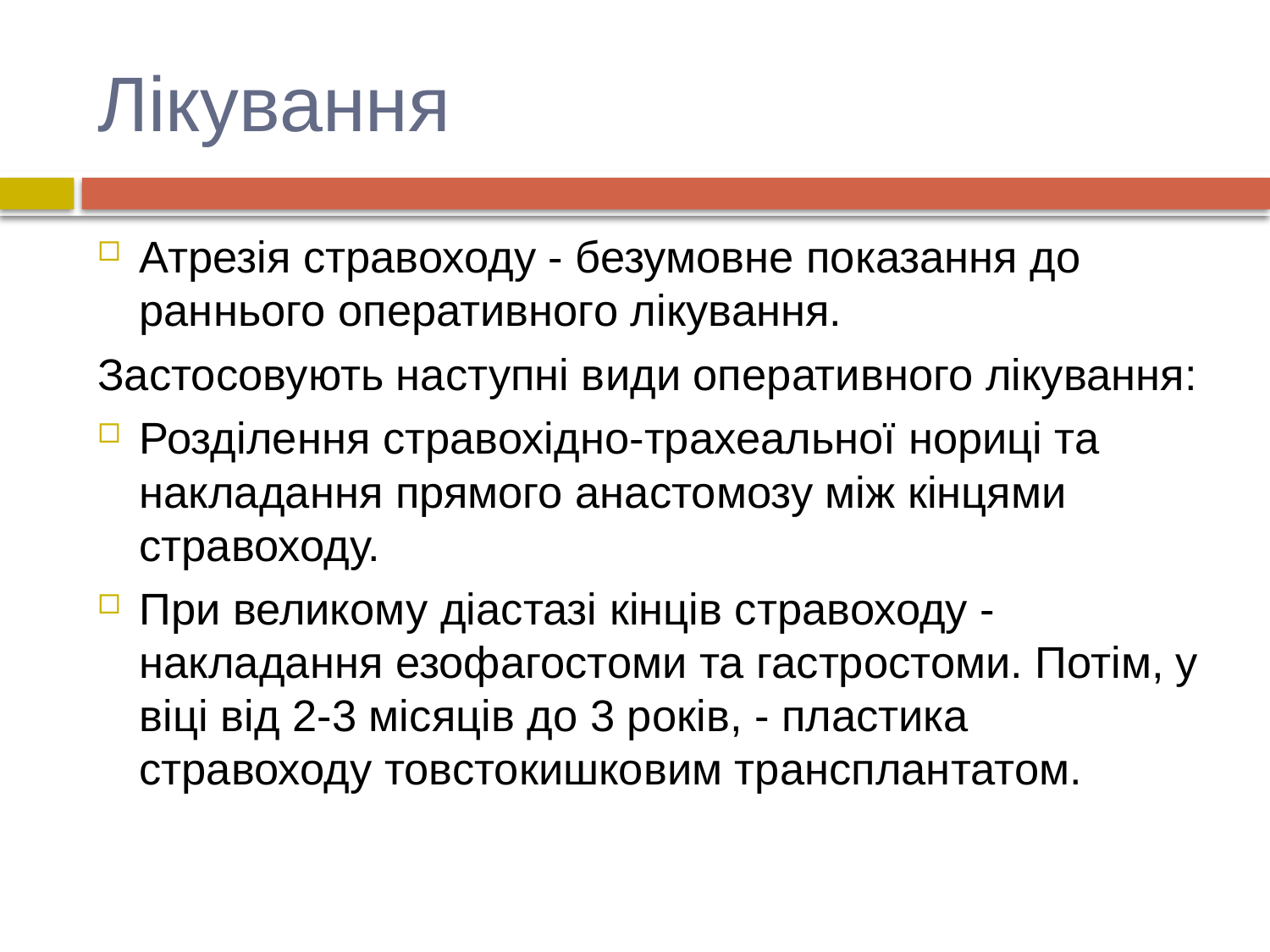

# Лікування
Атрезія стравоходу - безумовне показання до раннього оперативного лікування.
Застосовують наступні види оперативного лікування:
Розділення стравохідно-трахеальної нориці та накладання прямого анастомозу між кінцями стравоходу.
При великому діастазі кінців стравоходу - накладання езофагостоми та гастростоми. Потім, у віці від 2-3 мі­сяців до 3 років, - пластика стравоходу товстокишковим трансплантатом.